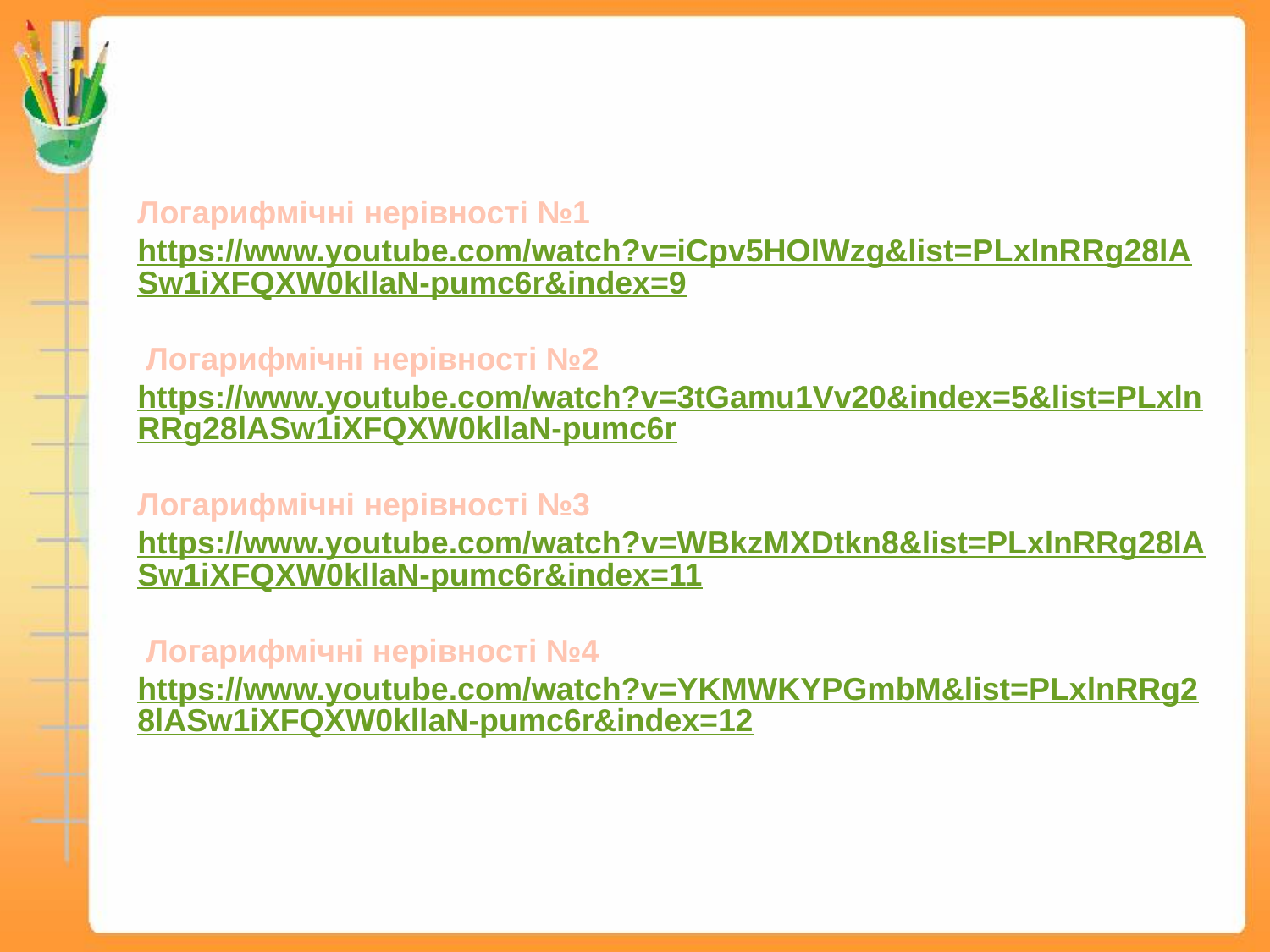

Логарифмічні нерівності №1 https://www.youtube.com/watch?v=iCpv5HOlWzg&list=PLxlnRRg28lASw1iXFQXW0kllaN-pumc6r&index=9

 Логарифмічні нерівності №2 https://www.youtube.com/watch?v=3tGamu1Vv20&index=5&list=PLxlnRRg28lASw1iXFQXW0kllaN-pumc6r

Логарифмічні нерівності №3 https://www.youtube.com/watch?v=WBkzMXDtkn8&list=PLxlnRRg28lASw1iXFQXW0kllaN-pumc6r&index=11

 Логарифмічні нерівності №4 https://www.youtube.com/watch?v=YKMWKYPGmbM&list=PLxlnRRg28lASw1iXFQXW0kllaN-pumc6r&index=12